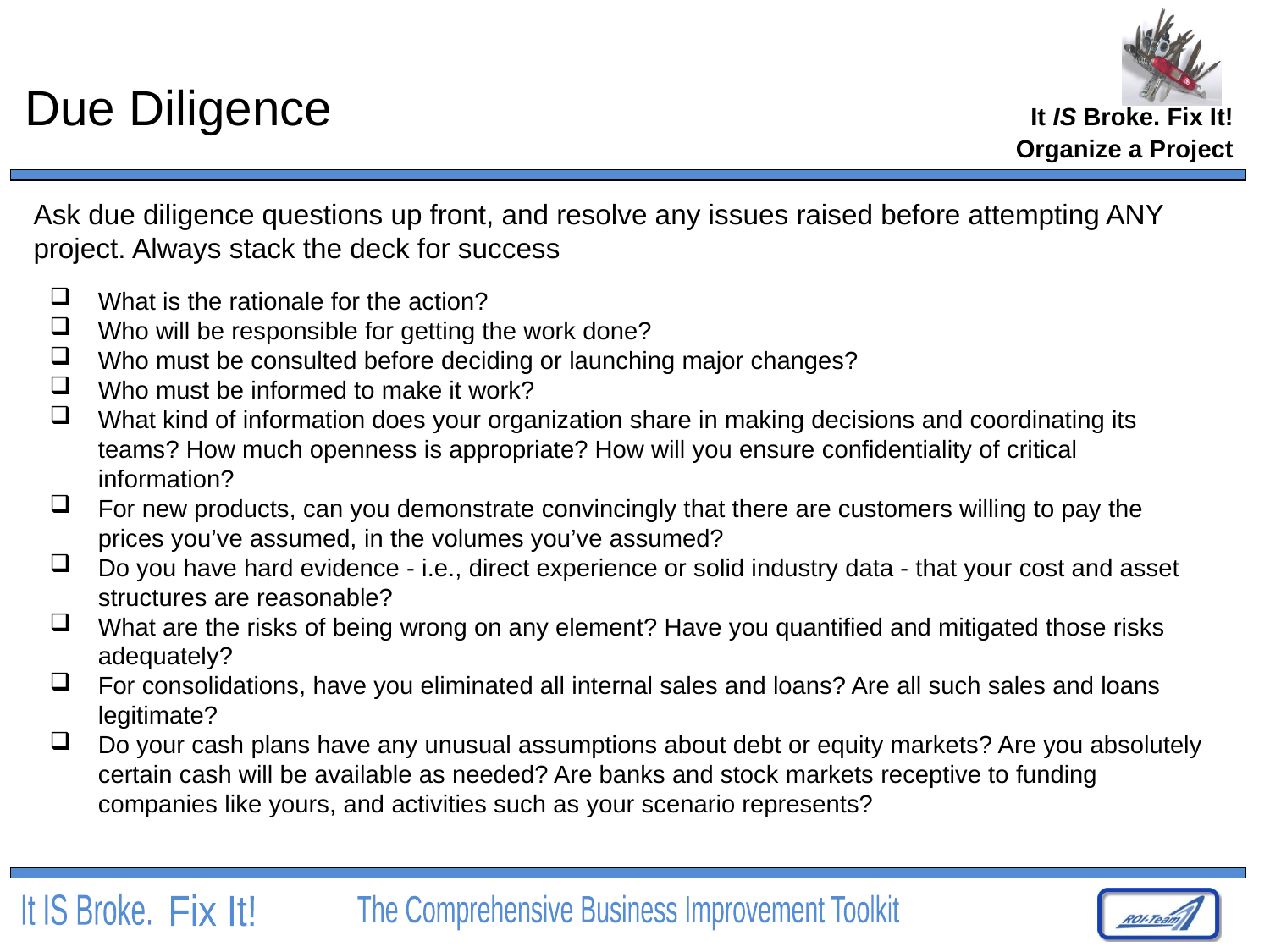

# Due Diligence
Organize a Project
Ask due diligence questions up front, and resolve any issues raised before attempting ANY project. Always stack the deck for success

What is the rationale for the action?
Who will be responsible for getting the work done?
Who must be consulted before deciding or launching major changes?
Who must be informed to make it work?
What kind of information does your organization share in making decisions and coordinating its teams? How much openness is appropriate? How will you ensure confidentiality of critical information?
For new products, can you demonstrate convincingly that there are customers willing to pay the prices you’ve assumed, in the volumes you’ve assumed?
Do you have hard evidence - i.e., direct experience or solid industry data - that your cost and asset structures are reasonable?
What are the risks of being wrong on any element? Have you quantified and mitigated those risks adequately?
For consolidations, have you eliminated all internal sales and loans? Are all such sales and loans legitimate?
Do your cash plans have any unusual assumptions about debt or equity markets? Are you absolutely certain cash will be available as needed? Are banks and stock markets receptive to funding companies like yours, and activities such as your scenario represents?